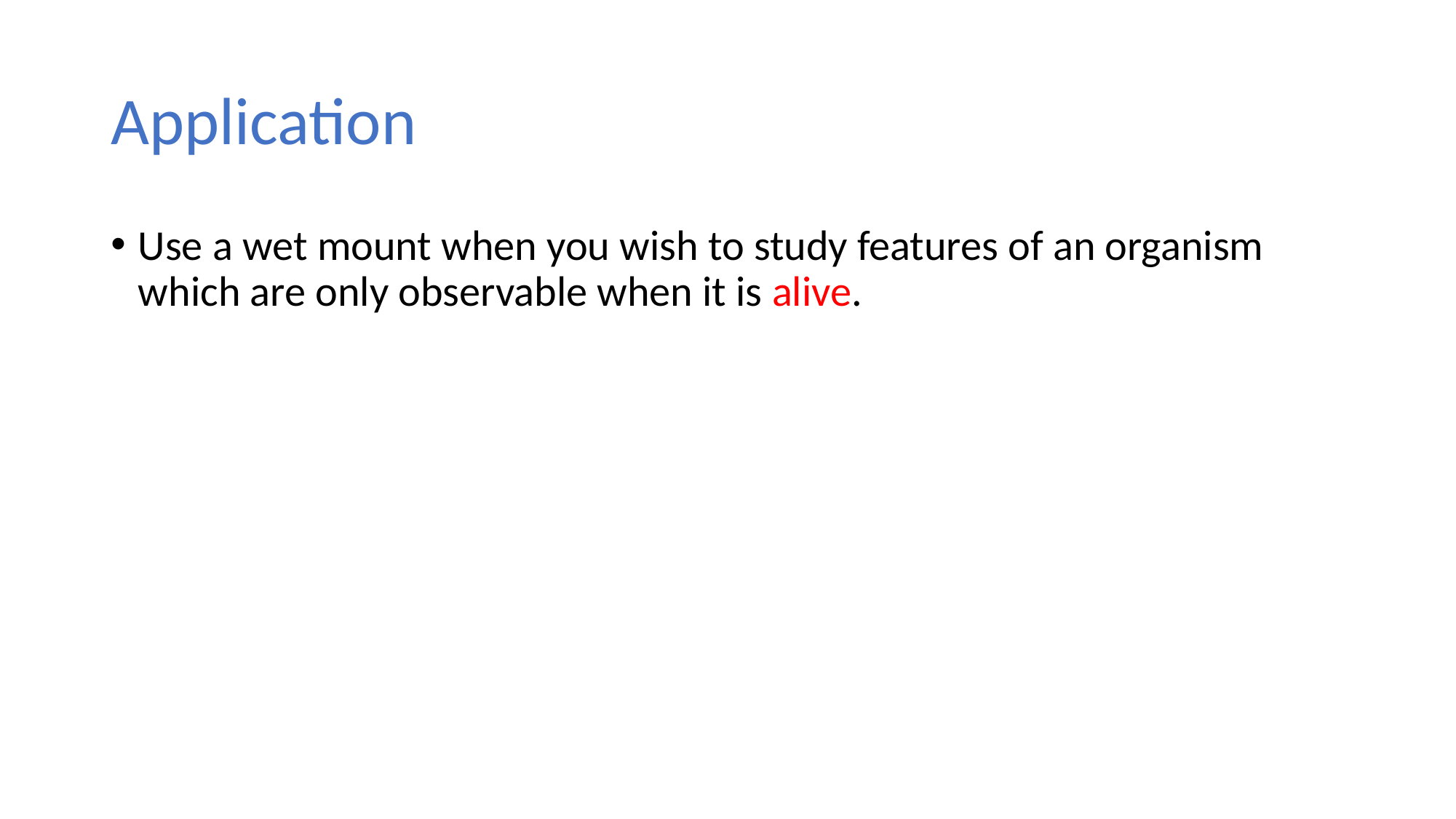

# Application
Use a wet mount when you wish to study features of an organism which are only observable when it is alive.